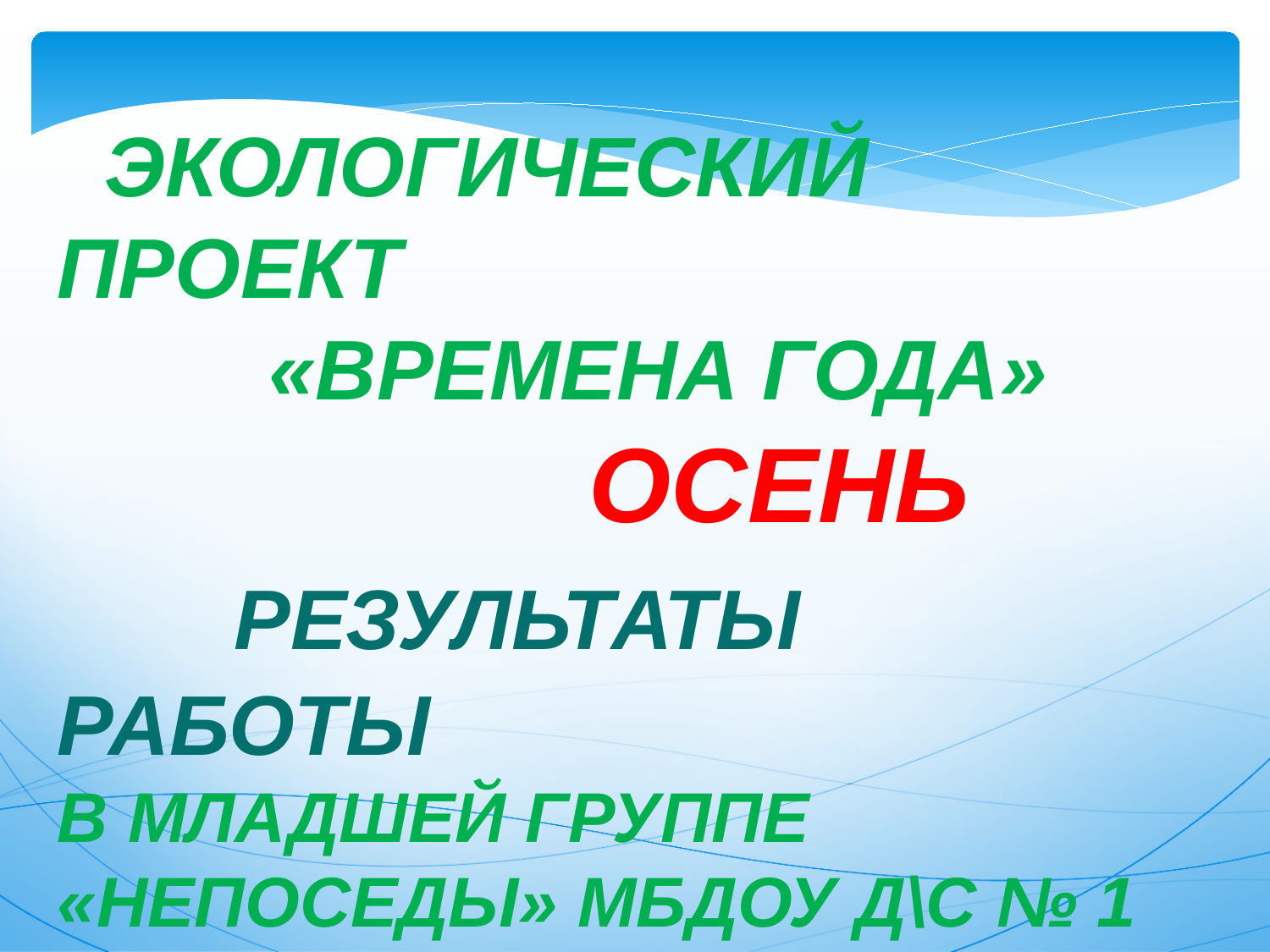

ЭКОЛОГИЧЕСКИЙ ПРОЕКТ
         «ВРЕМЕНА ГОДА»
                           ОСЕНЬ
      РЕЗУЛЬТАТЫ РАБОТЫ
В МЛАДШЕЙ ГРУППЕ «НЕПОСЕДЫ» МБДОУ Д\С № 1 «РОМАШКА»
Воспитателя: Авдиенко Е.И.